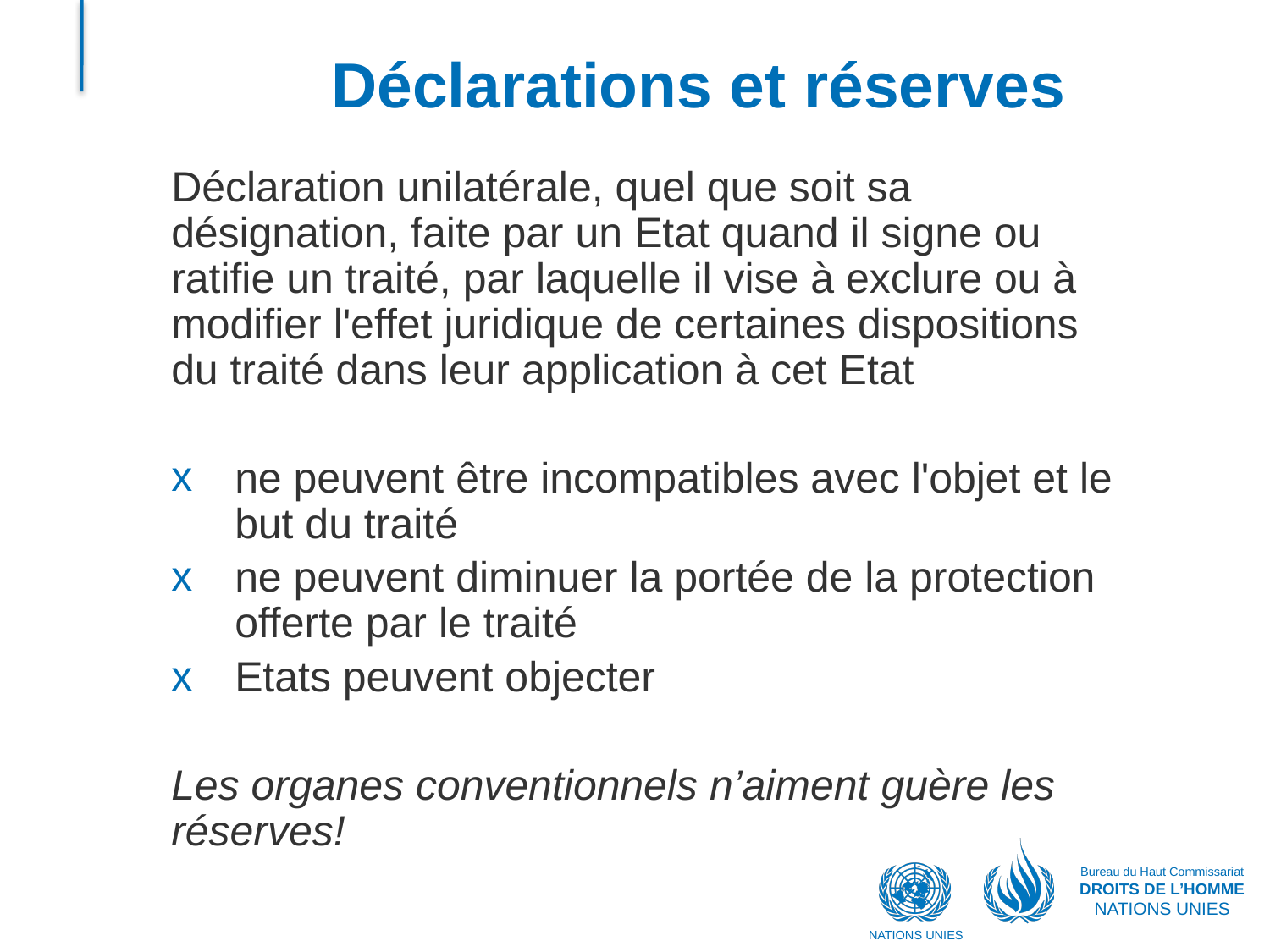

# Déclarations et réserves
Déclaration unilatérale, quel que soit sa désignation, faite par un Etat quand il signe ou ratifie un traité, par laquelle il vise à exclure ou à modifier l'effet juridique de certaines dispositions du traité dans leur application à cet Etat

ne peuvent être incompatibles avec l'objet et le but du traité
ne peuvent diminuer la portée de la protection offerte par le traité
Etats peuvent objecter

Les organes conventionnels n’aiment guère les réserves!

Bureau du Haut Commissariat
DROITS DE L’HOMME
NATIONS UNIES
NATIONS UNIES